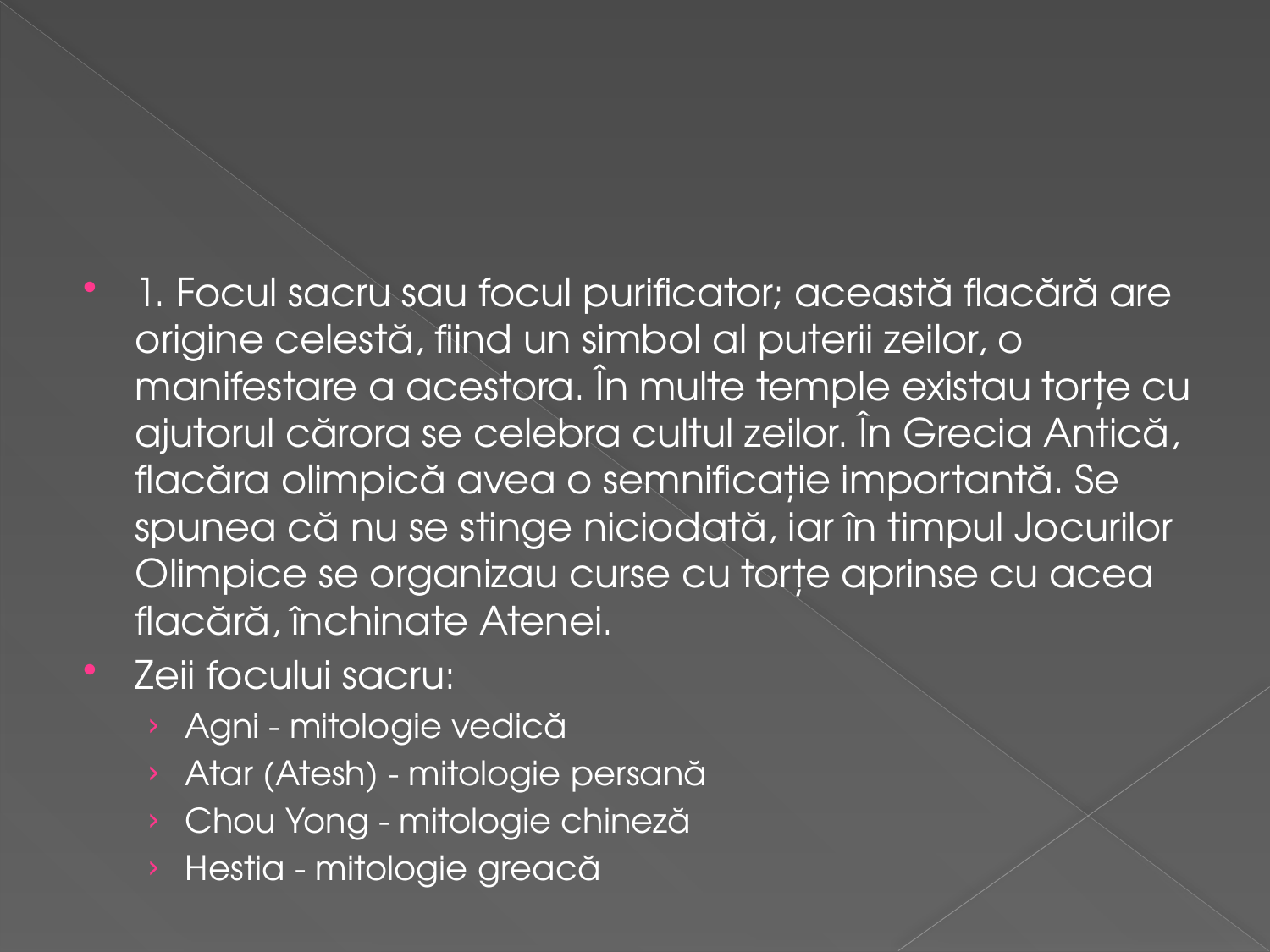

1. Focul sacru sau focul purificator; această flacără are origine celestă, fiind un simbol al puterii zeilor, o manifestare a acestora. În multe temple existau torţe cu ajutorul cărora se celebra cultul zeilor. În Grecia Antică, flacăra olimpică avea o semnificaţie importantă. Se spunea că nu se stinge niciodată, iar în timpul Jocurilor Olimpice se organizau curse cu torţe aprinse cu acea flacără, închinate Atenei.
Zeii focului sacru:
Agni - mitologie vedică
Atar (Atesh) - mitologie persană
Chou Yong - mitologie chineză
Hestia - mitologie greacă